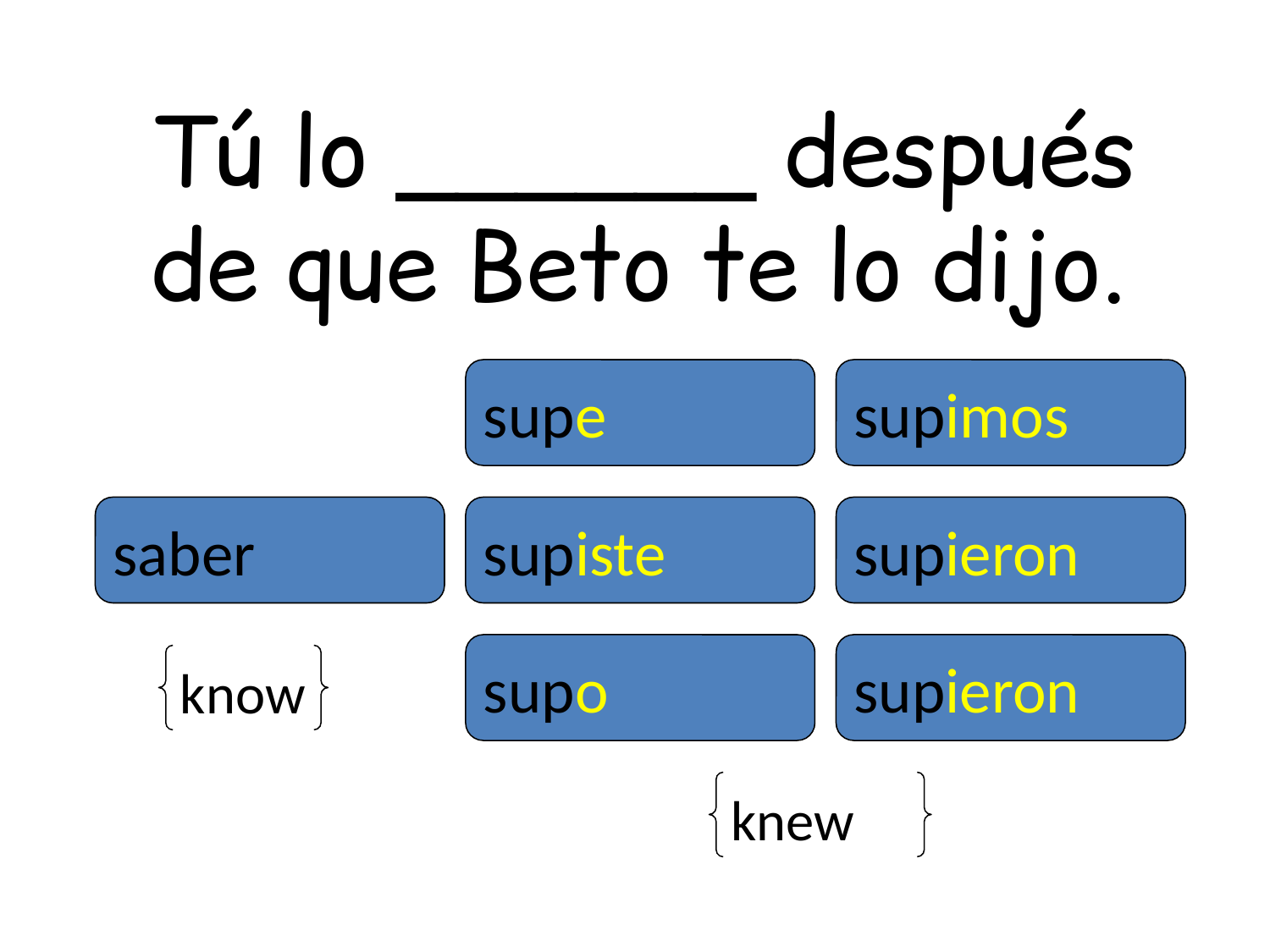

Tú lo ______ después de que Beto te lo dijo.
supe
supimos
saber
supiste
supieron
supo
supieron
know
knew